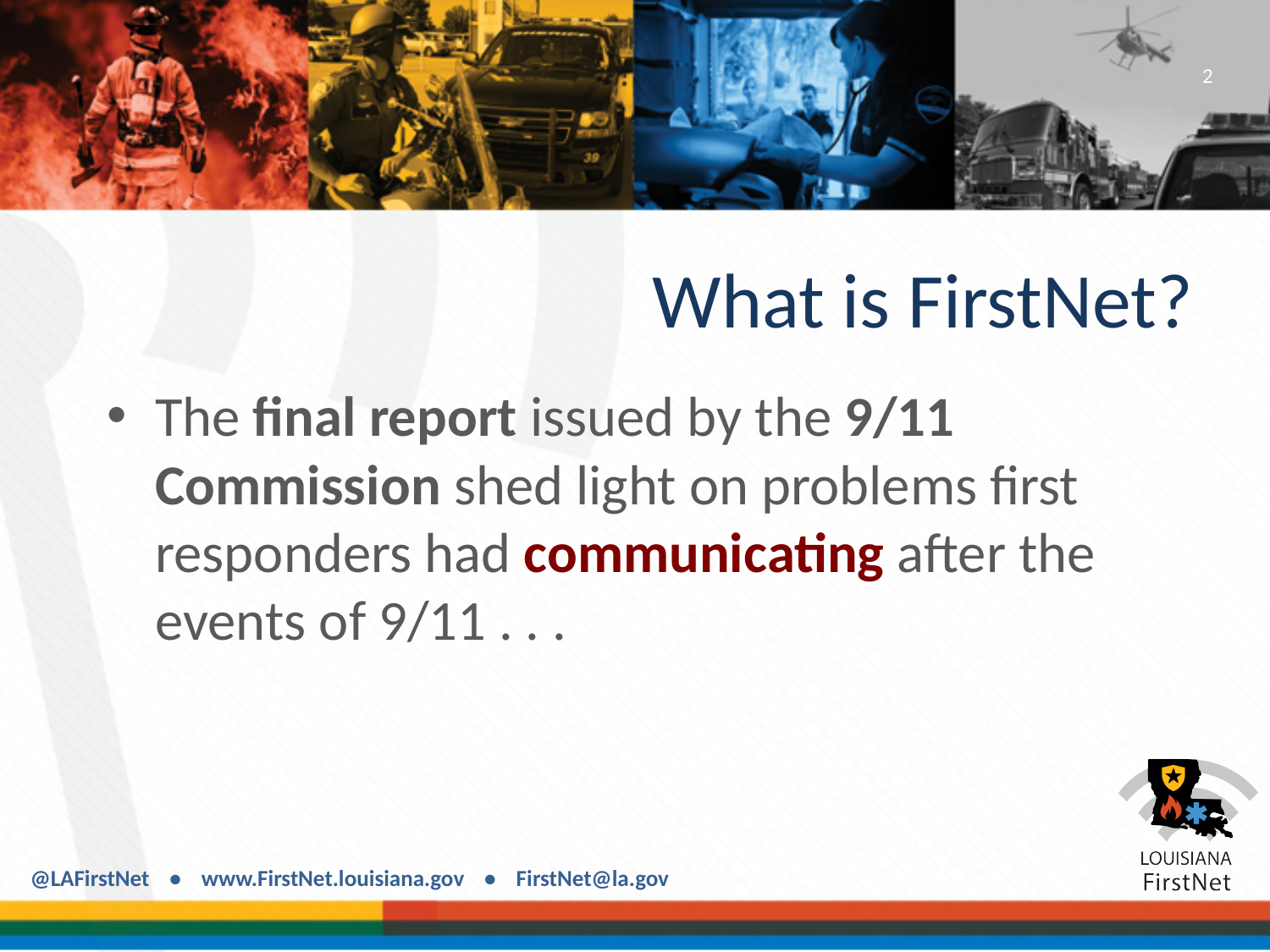

2
# What is FirstNet?
The final report issued by the 9/11 Commission shed light on problems first responders had communicating after the events of 9/11 . . .